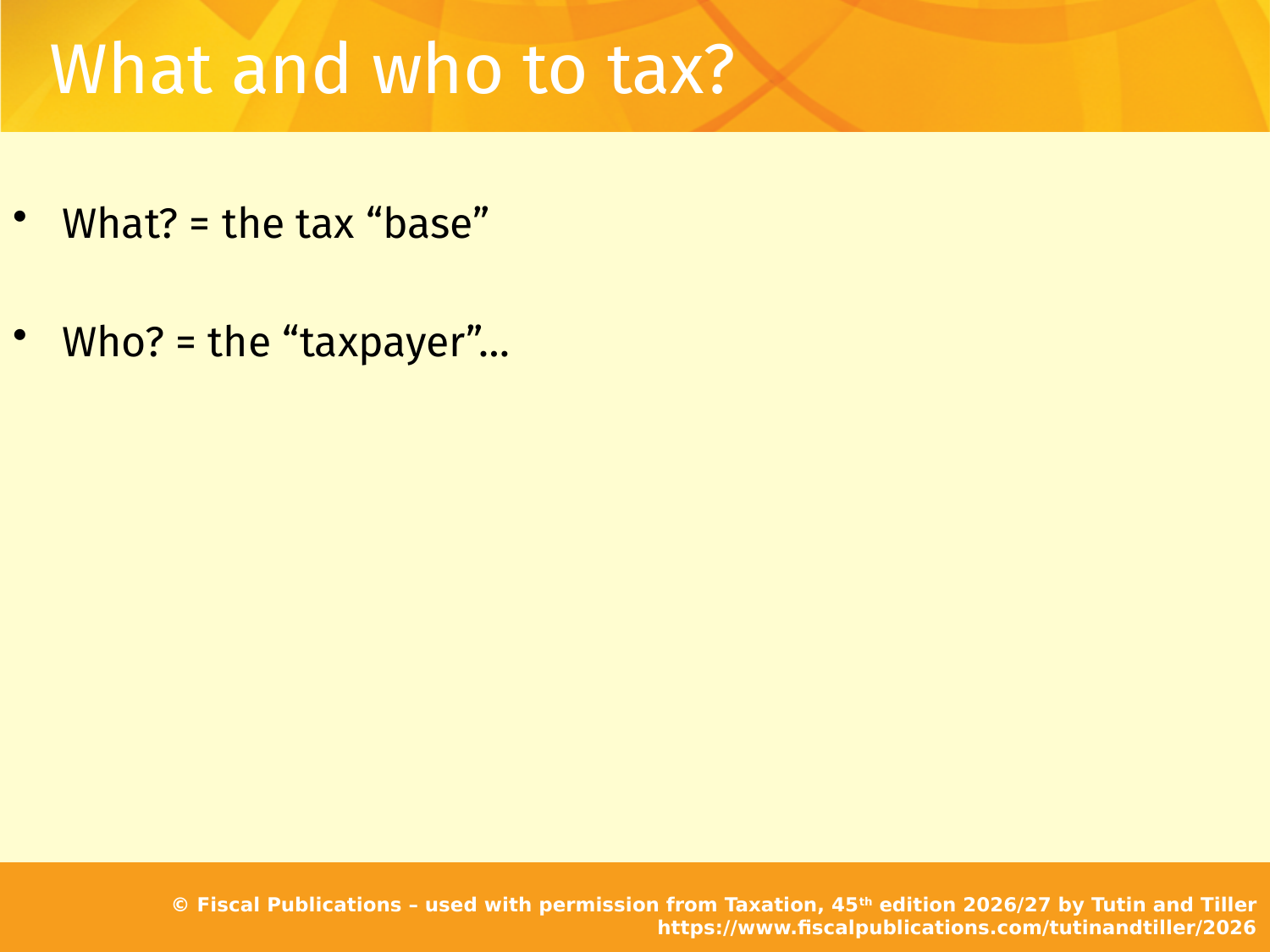

# What and who to tax?

What? = the tax “base”

Who? = the “taxpayer”…